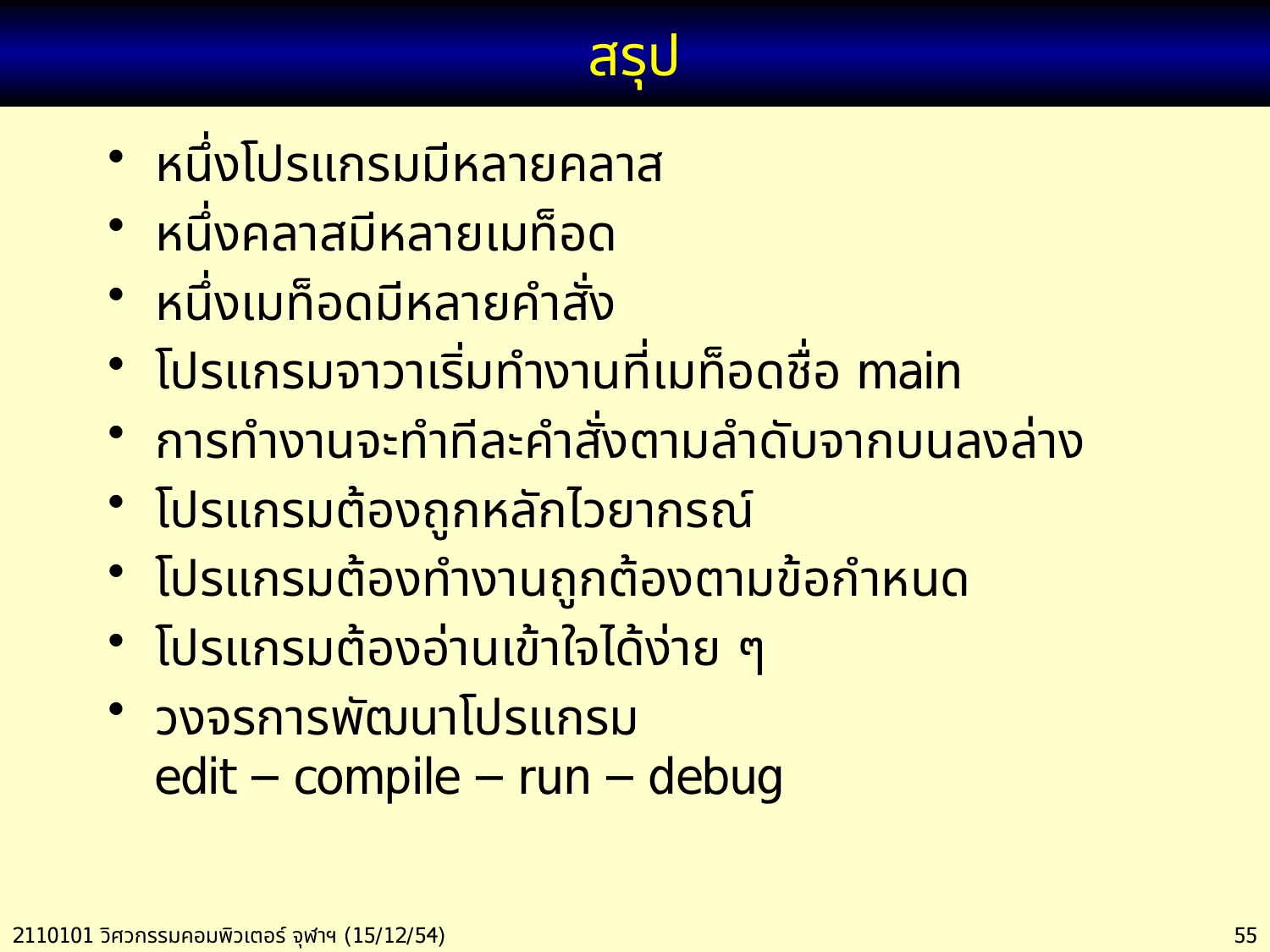

# สรุป
หนึ่งโปรแกรมมีหลายคลาส
หนึ่งคลาสมีหลายเมท็อด
หนึ่งเมท็อดมีหลายคำสั่ง
โปรแกรมจาวาเริ่มทำงานที่เมท็อดชื่อ main
การทำงานจะทำทีละคำสั่งตามลำดับจากบนลงล่าง
โปรแกรมต้องถูกหลักไวยากรณ์
โปรแกรมต้องทำงานถูกต้องตามข้อกำหนด
โปรแกรมต้องอ่านเข้าใจได้ง่าย ๆ
วงจรการพัฒนาโปรแกรม
edit – compile – run – debug